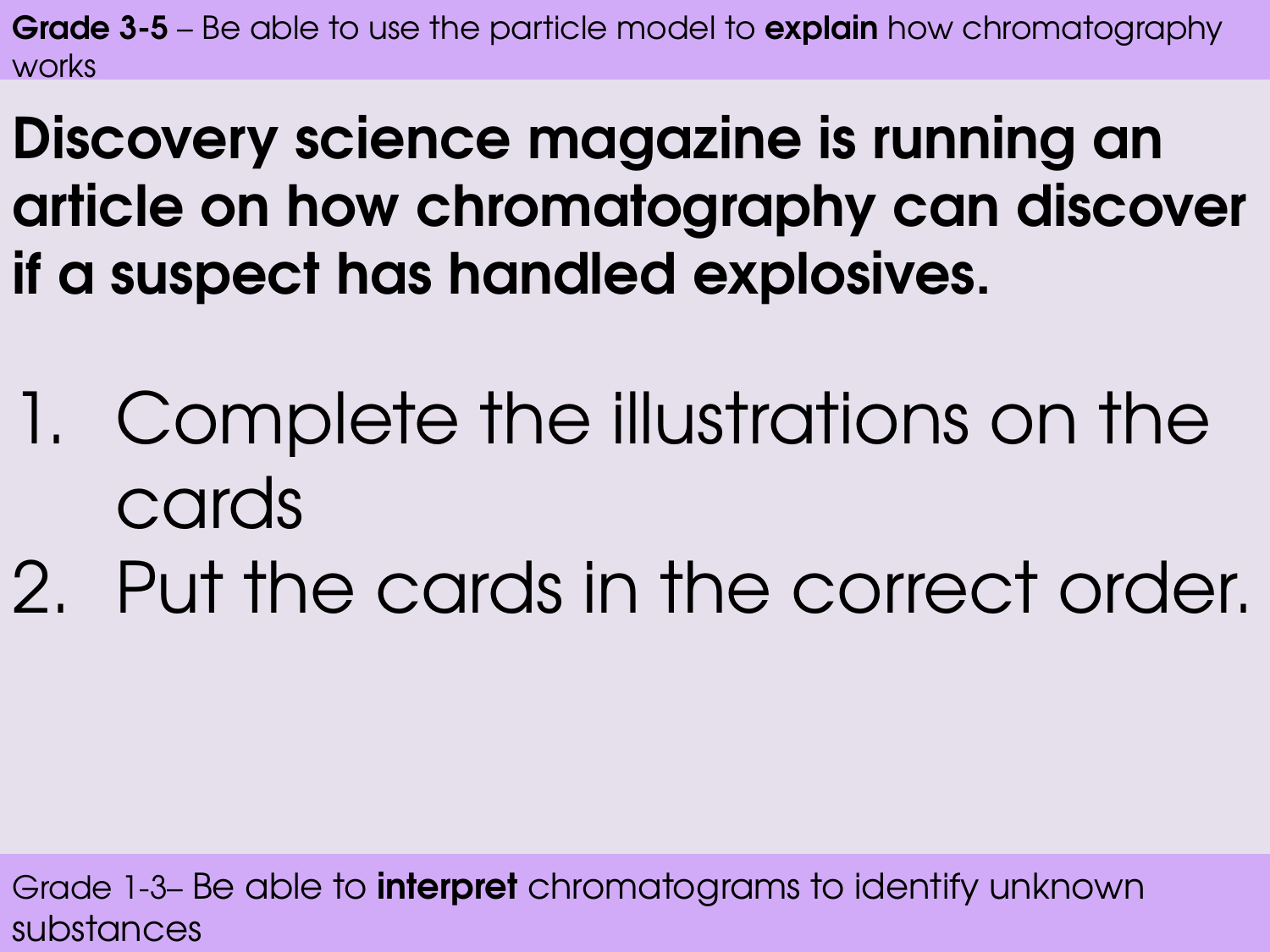

ASPIRE – Be able to use the particle model to explain how chromatography works

Grade 3-5 – Be able to use the particle model to explain how chromatography works

Discovery science magazine is running an article on how chromatography can discover if a suspect has handled explosives.

Complete the illustrations on the cards
Put the cards in the correct order.

CHALLENGE – Be able to interpret chromatograms to identify unknown substances

Grade 1-3– Be able to interpret chromatograms to identify unknown substances